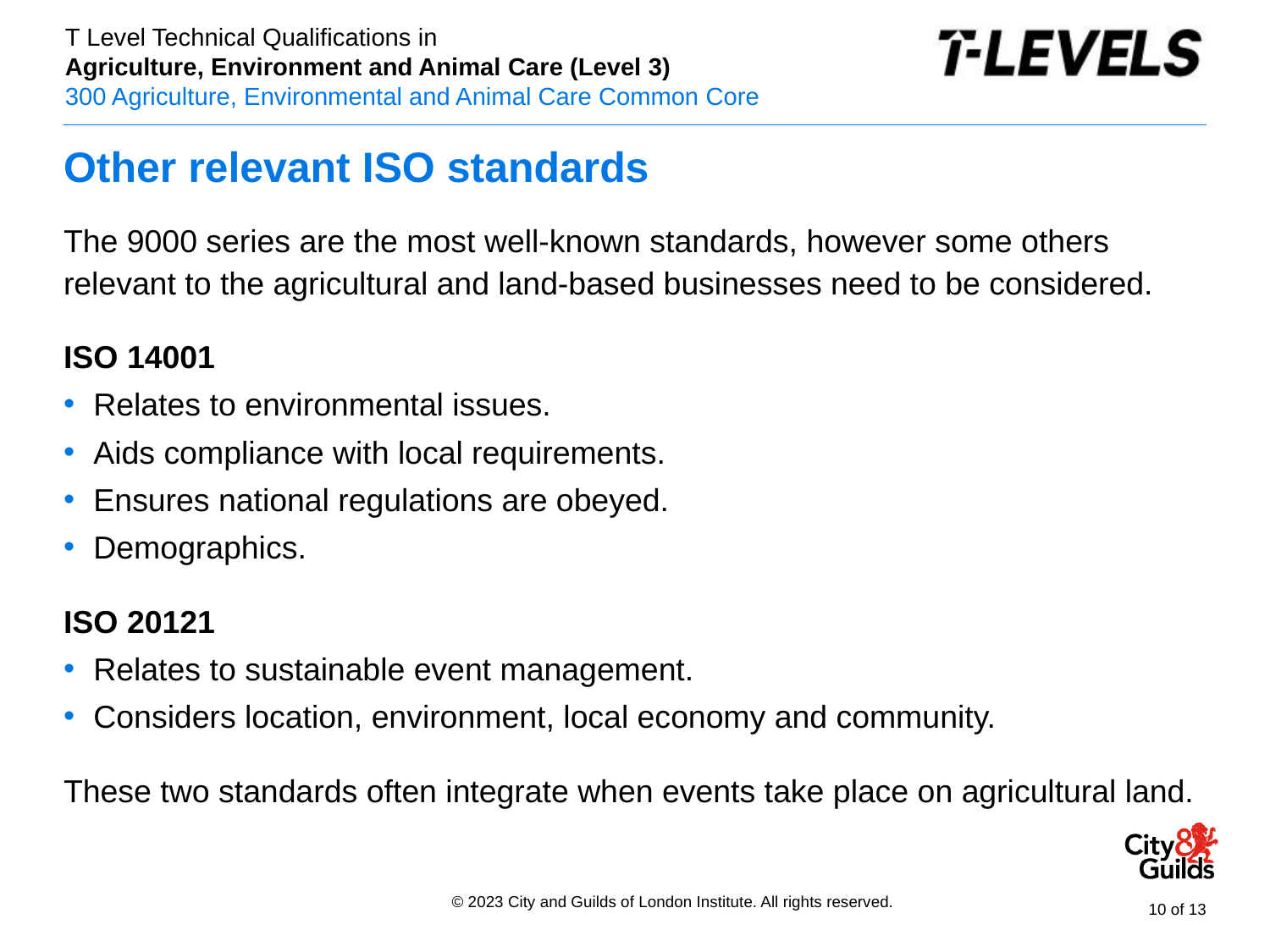

# Other relevant ISO standards
The 9000 series are the most well-known standards, however some others relevant to the agricultural and land-based businesses need to be considered.
ISO 14001
Relates to environmental issues.
Aids compliance with local requirements.
Ensures national regulations are obeyed.
Demographics.
ISO 20121
Relates to sustainable event management.
Considers location, environment, local economy and community.
These two standards often integrate when events take place on agricultural land.